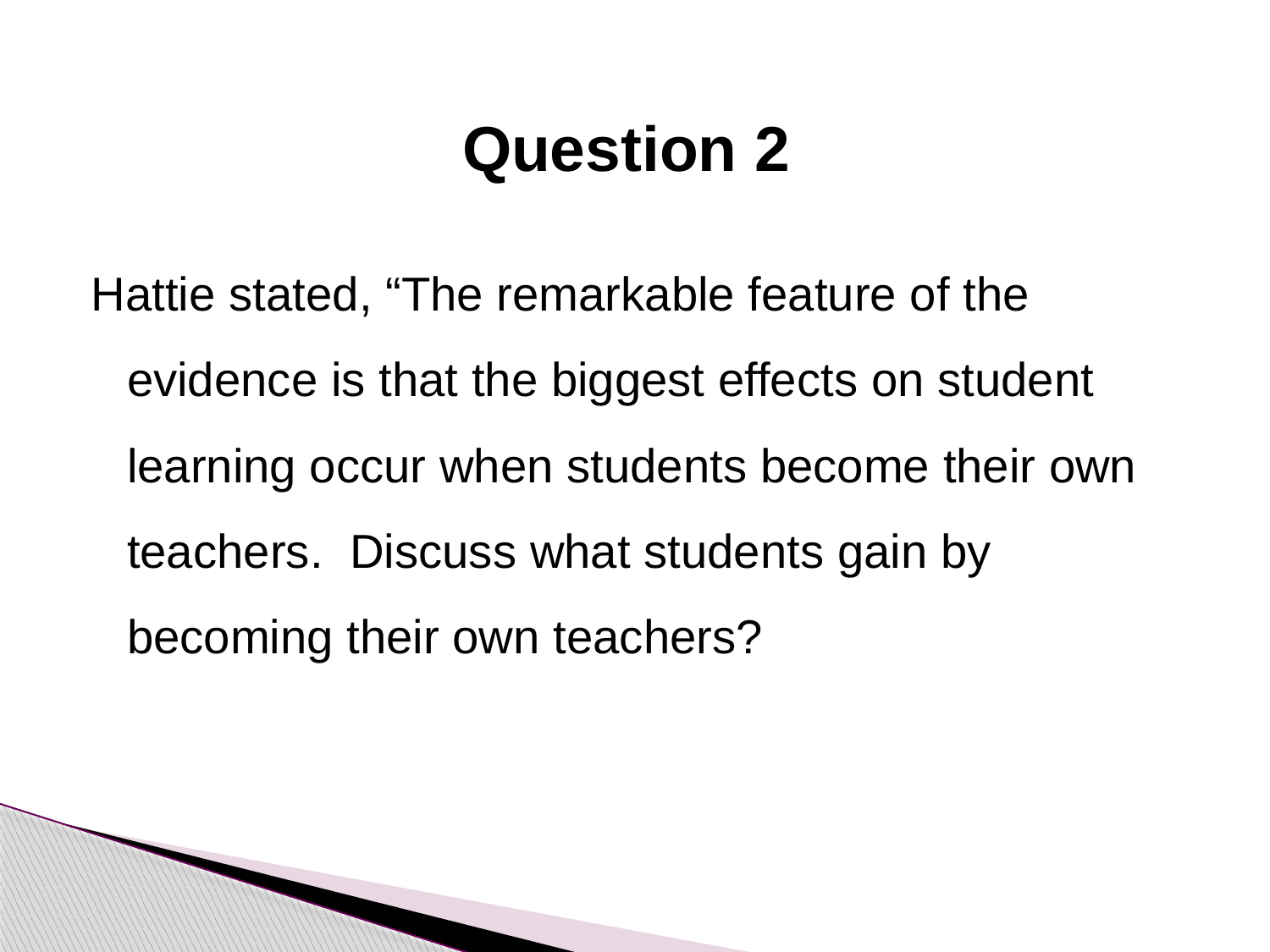

# Question 2
Hattie stated, “The remarkable feature of the evidence is that the biggest effects on student learning occur when students become their own teachers.  Discuss what students gain by becoming their own teachers?